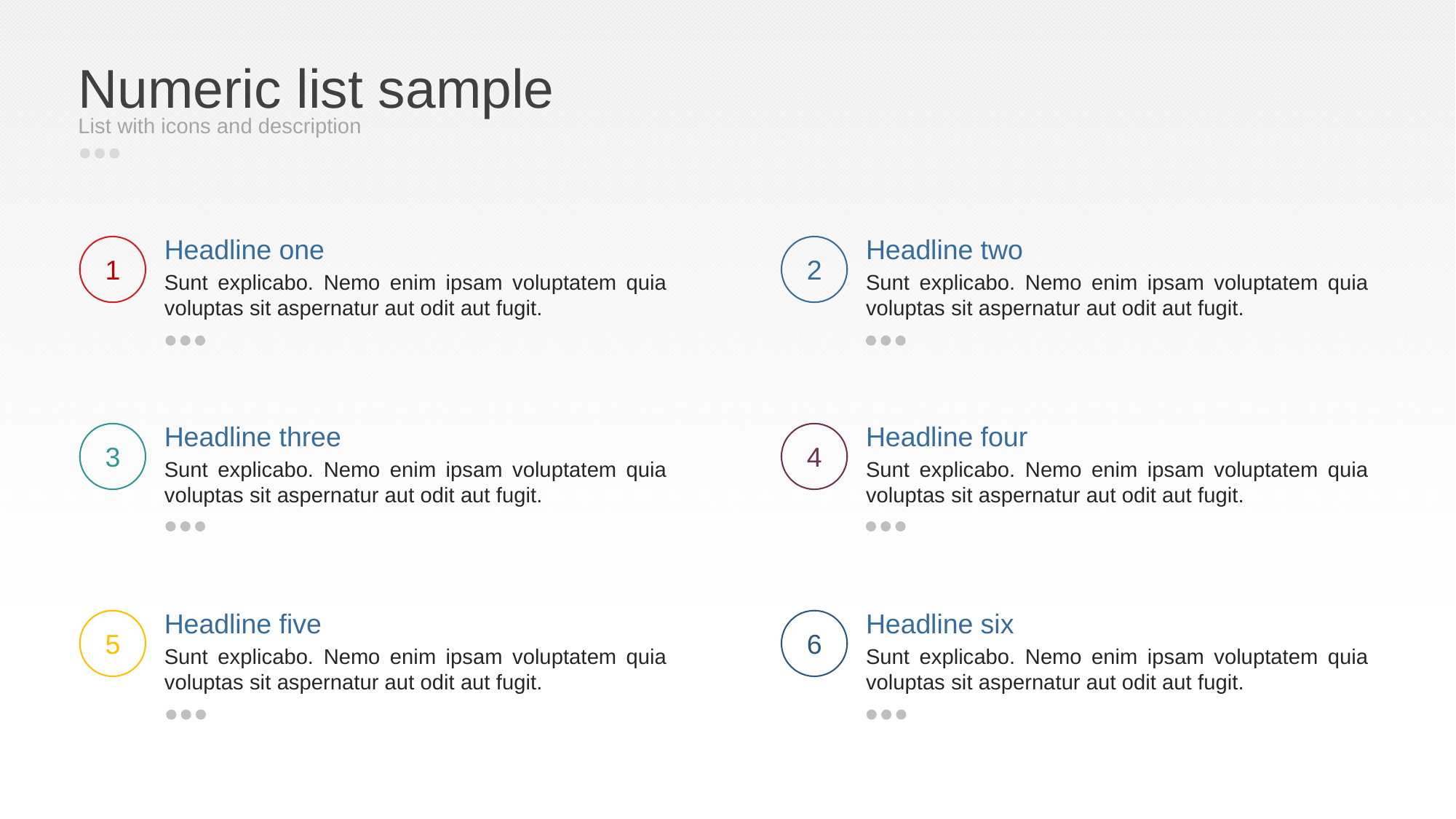

Numeric list sample
List with icons and description

Headline one
Sunt explicabo. Nemo enim ipsam voluptatem quia voluptas sit aspernatur aut odit aut fugit.
Headline two
Sunt explicabo. Nemo enim ipsam voluptatem quia voluptas sit aspernatur aut odit aut fugit.
1
2

Headline three
Sunt explicabo. Nemo enim ipsam voluptatem quia voluptas sit aspernatur aut odit aut fugit.
Headline four
Sunt explicabo. Nemo enim ipsam voluptatem quia voluptas sit aspernatur aut odit aut fugit.
3
4

Headline five
Sunt explicabo. Nemo enim ipsam voluptatem quia voluptas sit aspernatur aut odit aut fugit.
Headline six
Sunt explicabo. Nemo enim ipsam voluptatem quia voluptas sit aspernatur aut odit aut fugit.
5
6